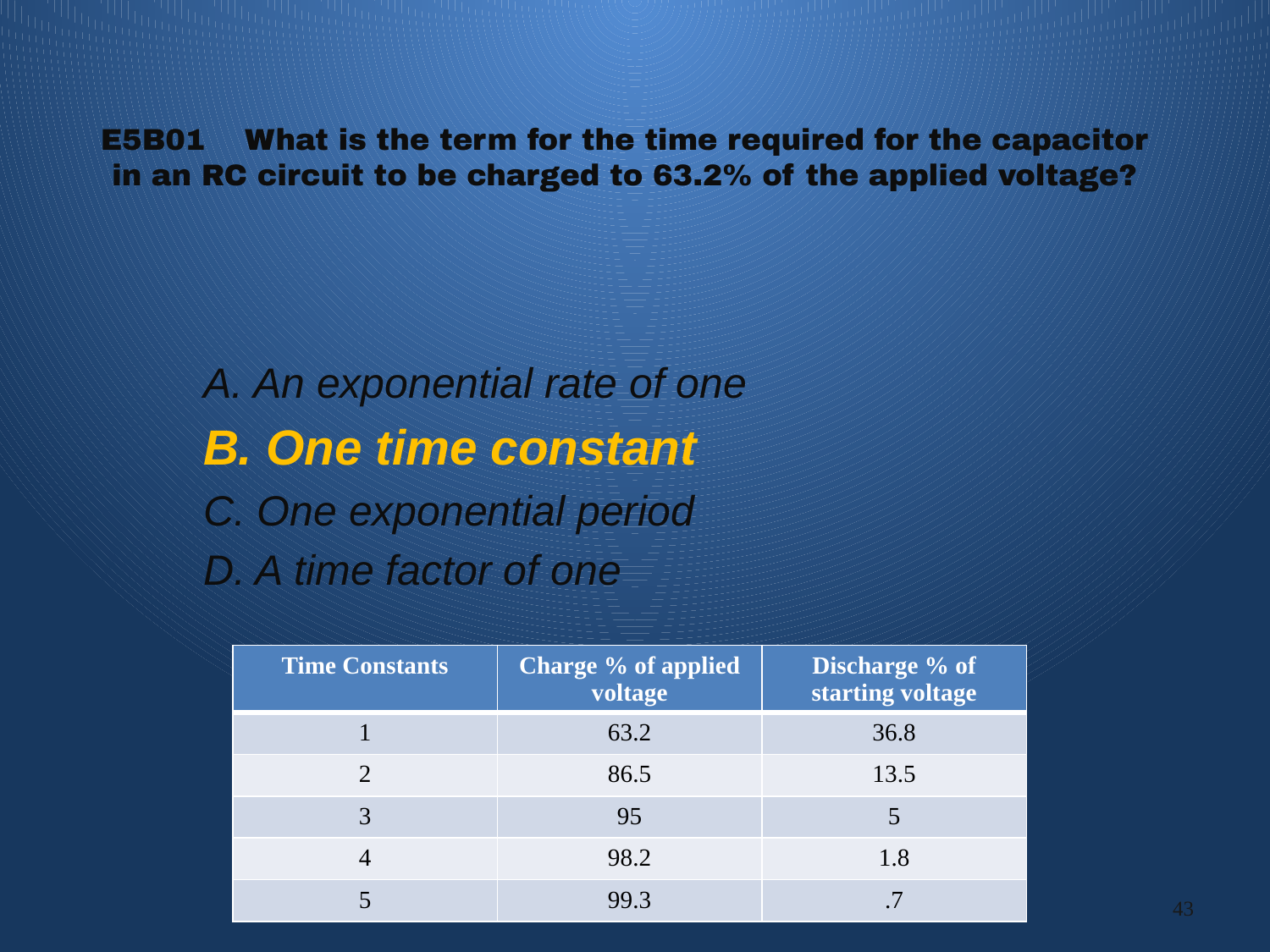

# E5B01    What is the term for the time required for the capacitor in an RC circuit to be charged to 63.2% of the applied voltage?
A. An exponential rate of one
B. One time constant
C. One exponential period
D. A time factor of one
| Time Constants | Charge % of applied voltage | Discharge % of starting voltage |
| --- | --- | --- |
| 1 | 63.2 | 36.8 |
| 2 | 86.5 | 13.5 |
| 3 | 95 | 5 |
| 4 | 98.2 | 1.8 |
| 5 | 99.3 | .7 |
Electrical Principles
43